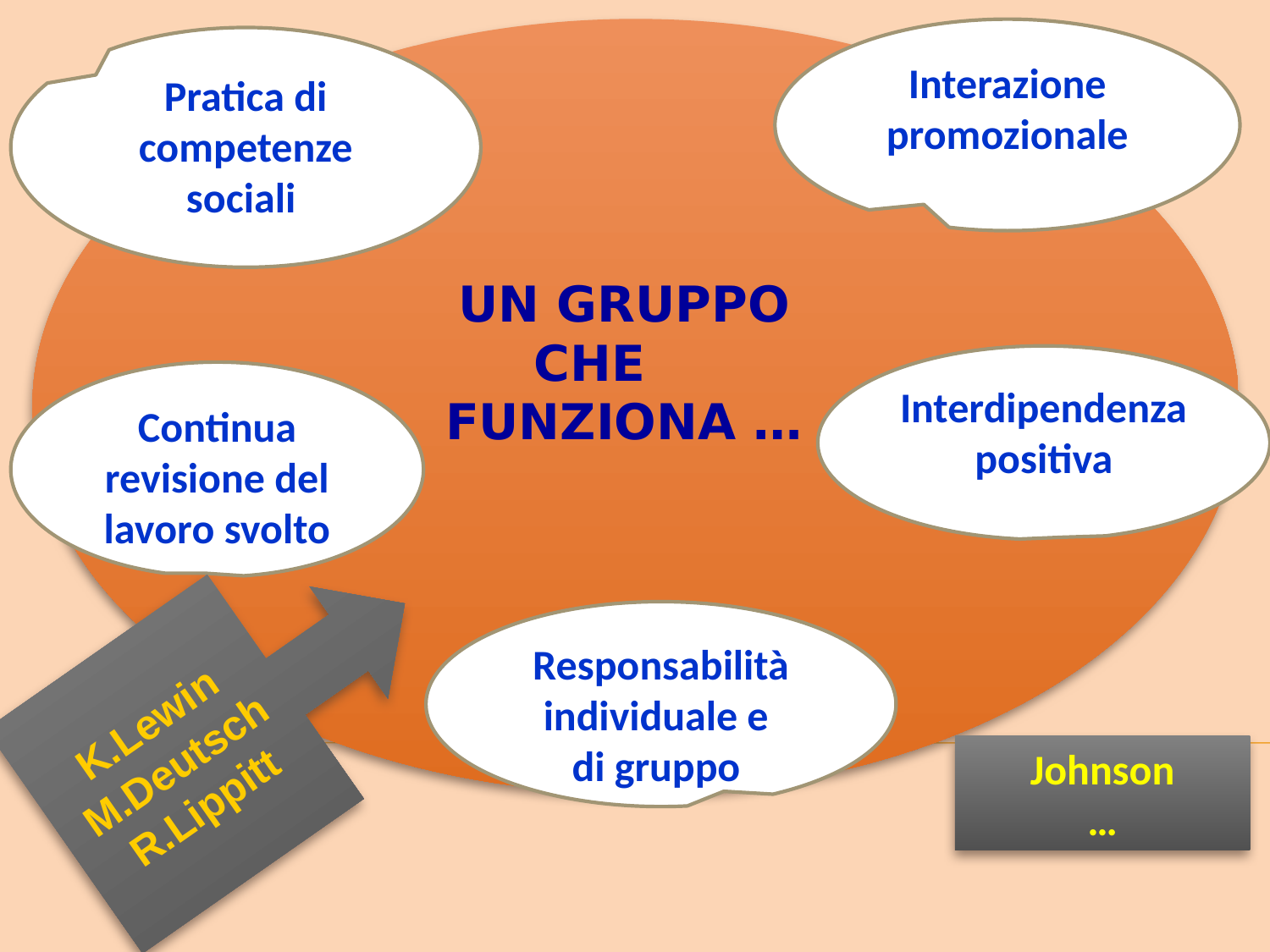

Interazione promozionale
Pratica di competenze sociali
UN GRUPPO CHE     FUNZIONA …
Interdipendenza positiva
Continua revisione del lavoro svolto
K.Lewin
M.Deutsch
R.Lippitt
Responsabilità individuale e
di gruppo
Johnson
…